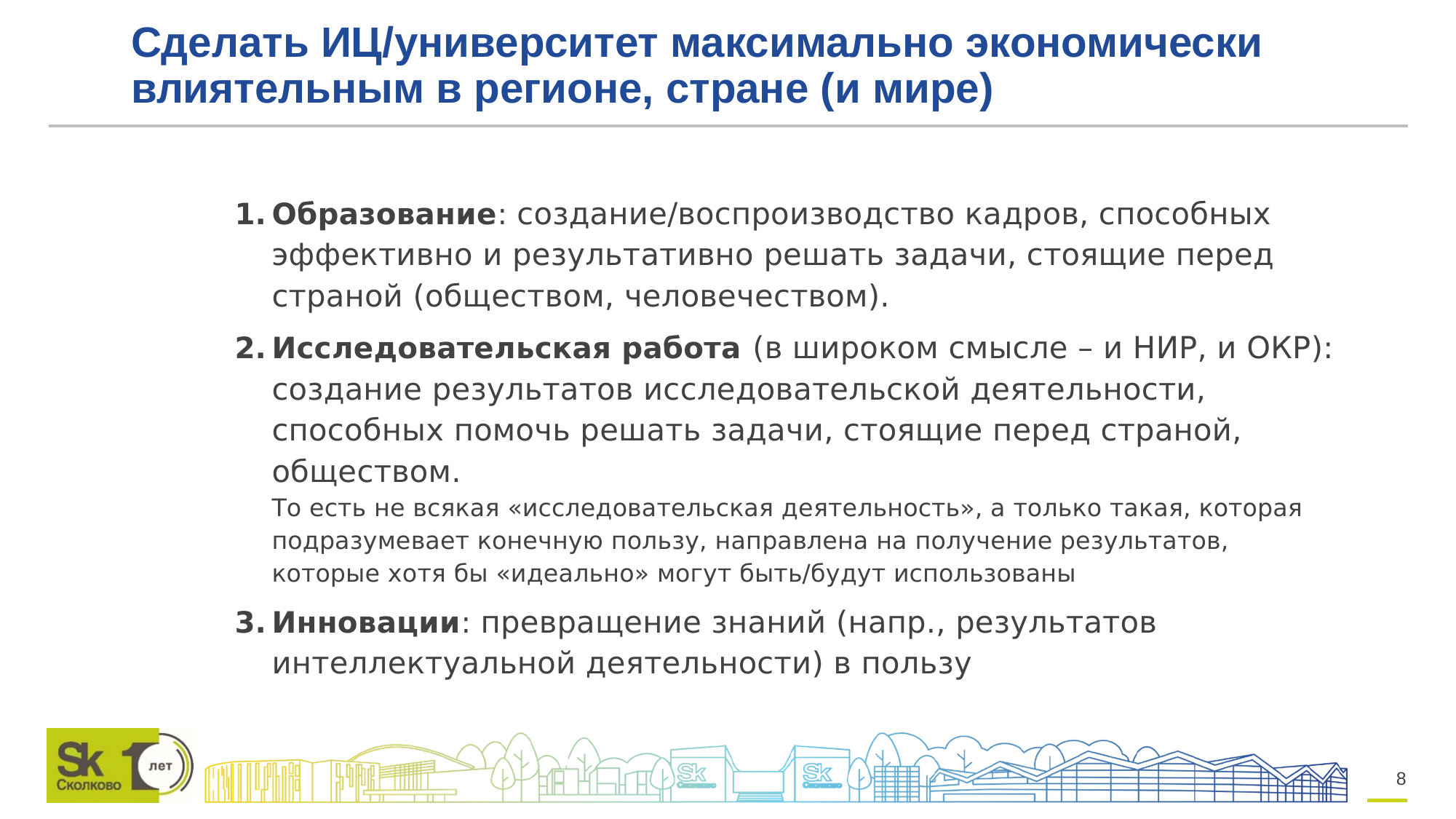

Сделать ИЦ/университет максимально экономически влиятельным в регионе, стране (и мире)
Образование: создание/воспроизводство кадров, способных эффективно и результативно решать задачи, стоящие перед страной (обществом, человечеством).
Исследовательская работа (в широком смысле – и НИР, и ОКР): создание результатов исследовательской деятельности, способных помочь решать задачи, стоящие перед страной, обществом.
То есть не всякая «исследовательская деятельность», а только такая, которая подразумевает конечную пользу, направлена на получение результатов, которые хотя бы «идеально» могут быть/будут использованы
Инновации: превращение знаний (напр., результатов интеллектуальной деятельности) в пользу